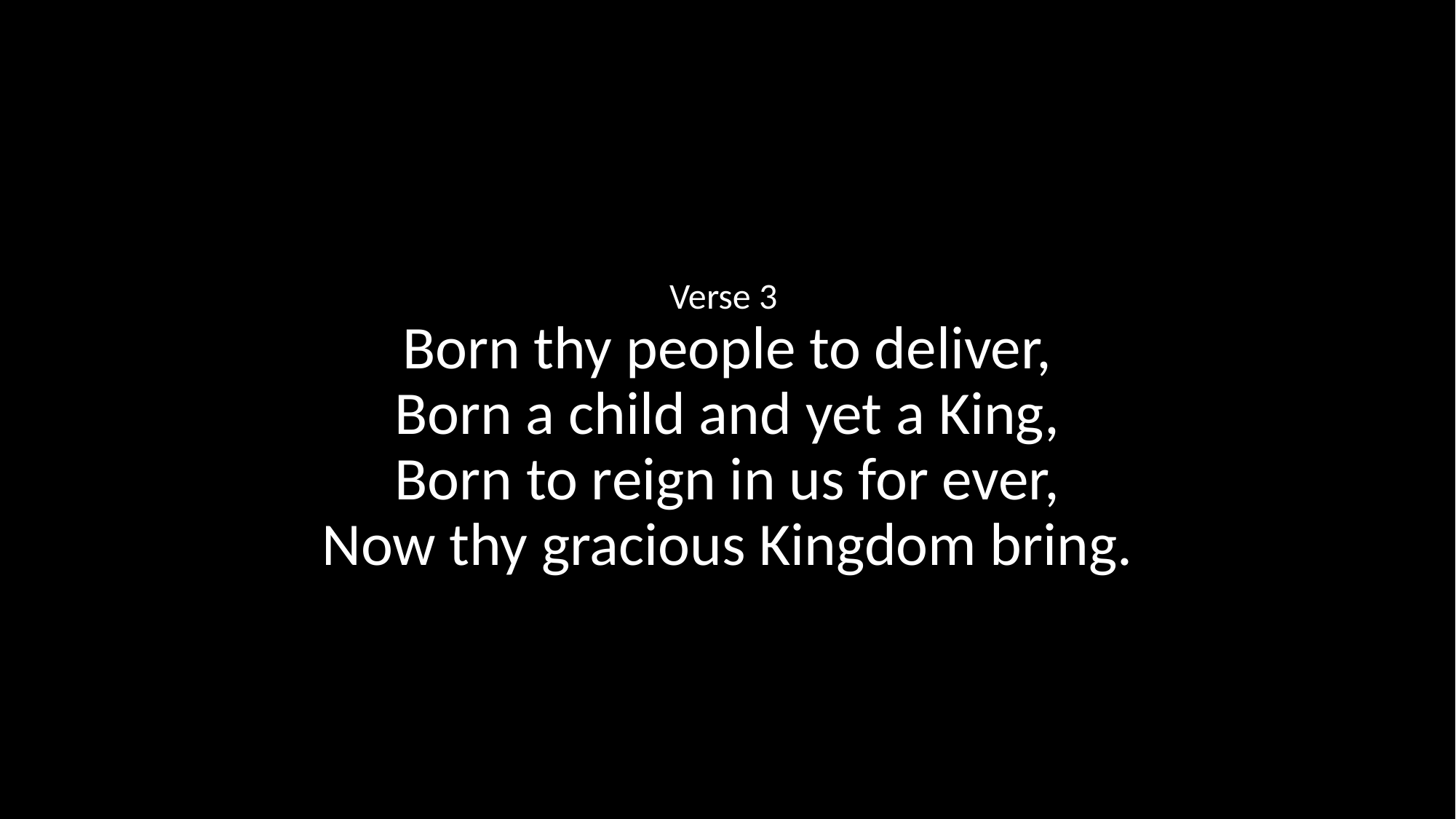

Verse 3
Born thy people to deliver,
Born a child and yet a King,
Born to reign in us for ever,
Now thy gracious Kingdom bring.